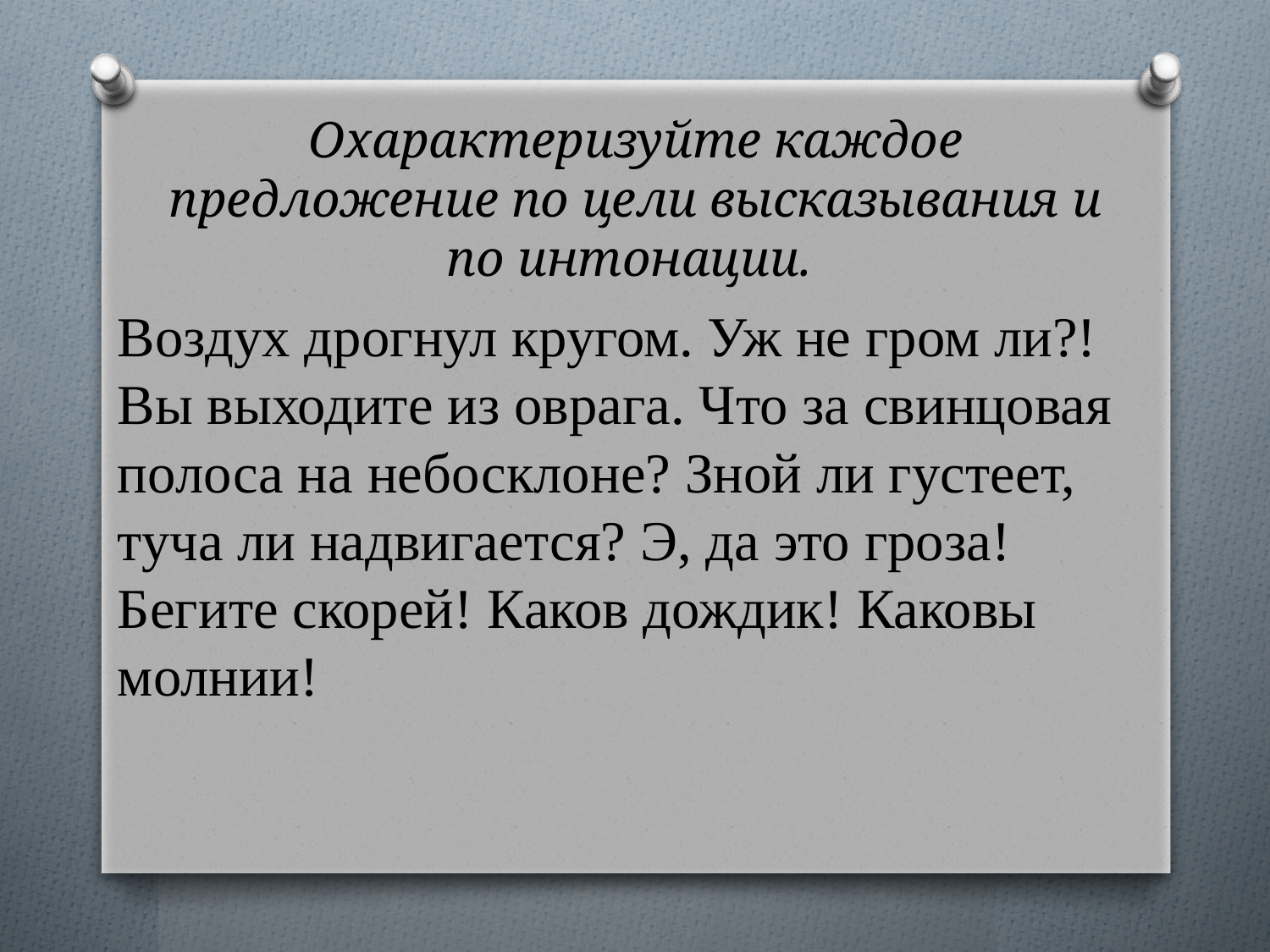

# Охарактеризуйте каждое предложение по цели высказывания и по интонации.
Воздух дрогнул кругом. Уж не гром ли?! Вы выходите из оврага. Что за свинцовая полоса на небосклоне? Зной ли густеет, туча ли надвигается? Э, да это гроза! Бегите скорей! Каков дождик! Каковы молнии!